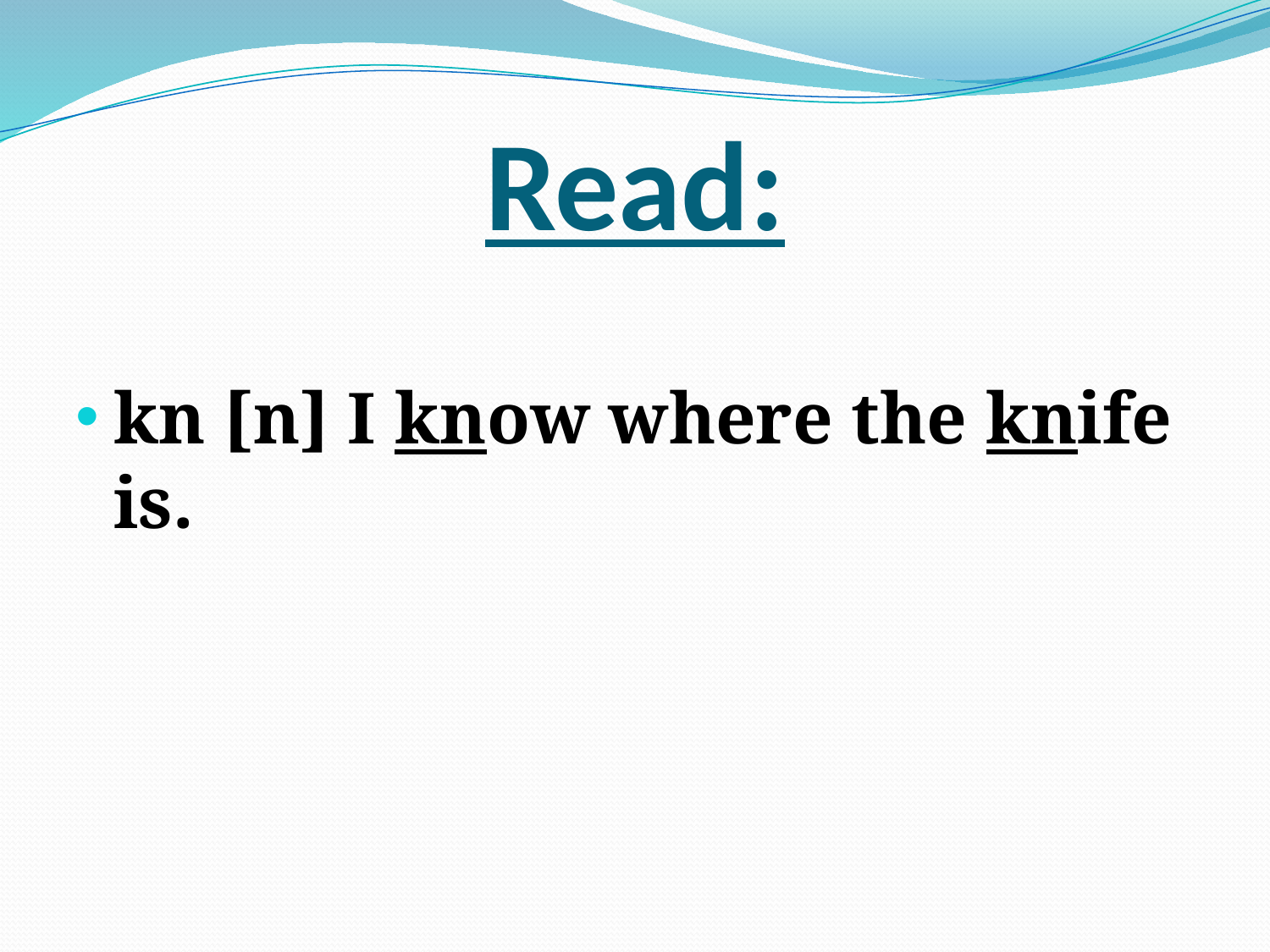

# Read:

kn [n] I know where the knife is.